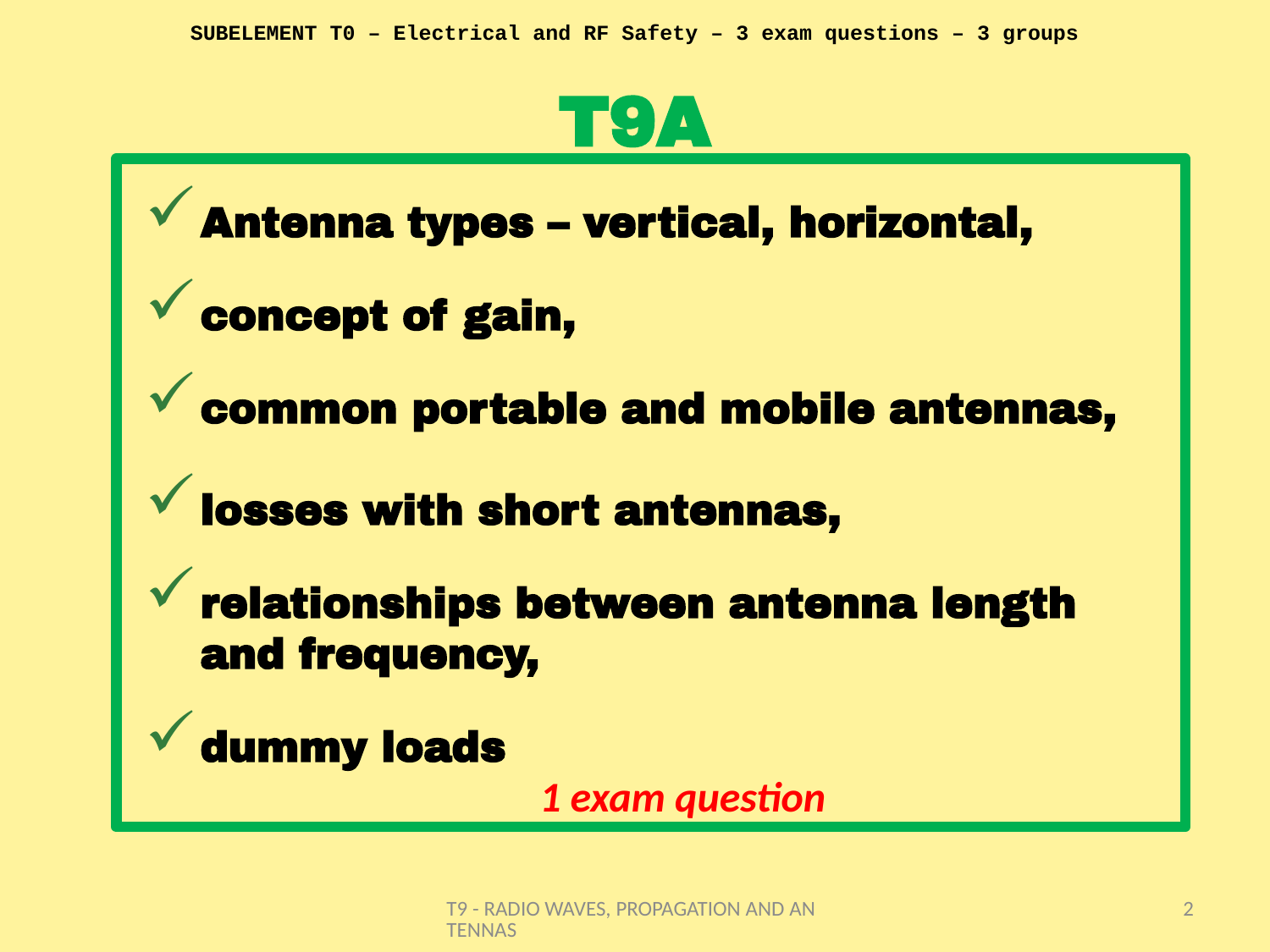

SUBELEMENT T0 – Electrical and RF Safety – 3 exam questions – 3 groups
# T9A

Antenna types – vertical, horizontal,

concept of gain,

common portable and mobile antennas,

losses with short antennas,

relationships between antenna length and frequency,

dummy loads
1 exam question
T9 - RADIO WAVES, PROPAGATION AND ANTENNAS
2